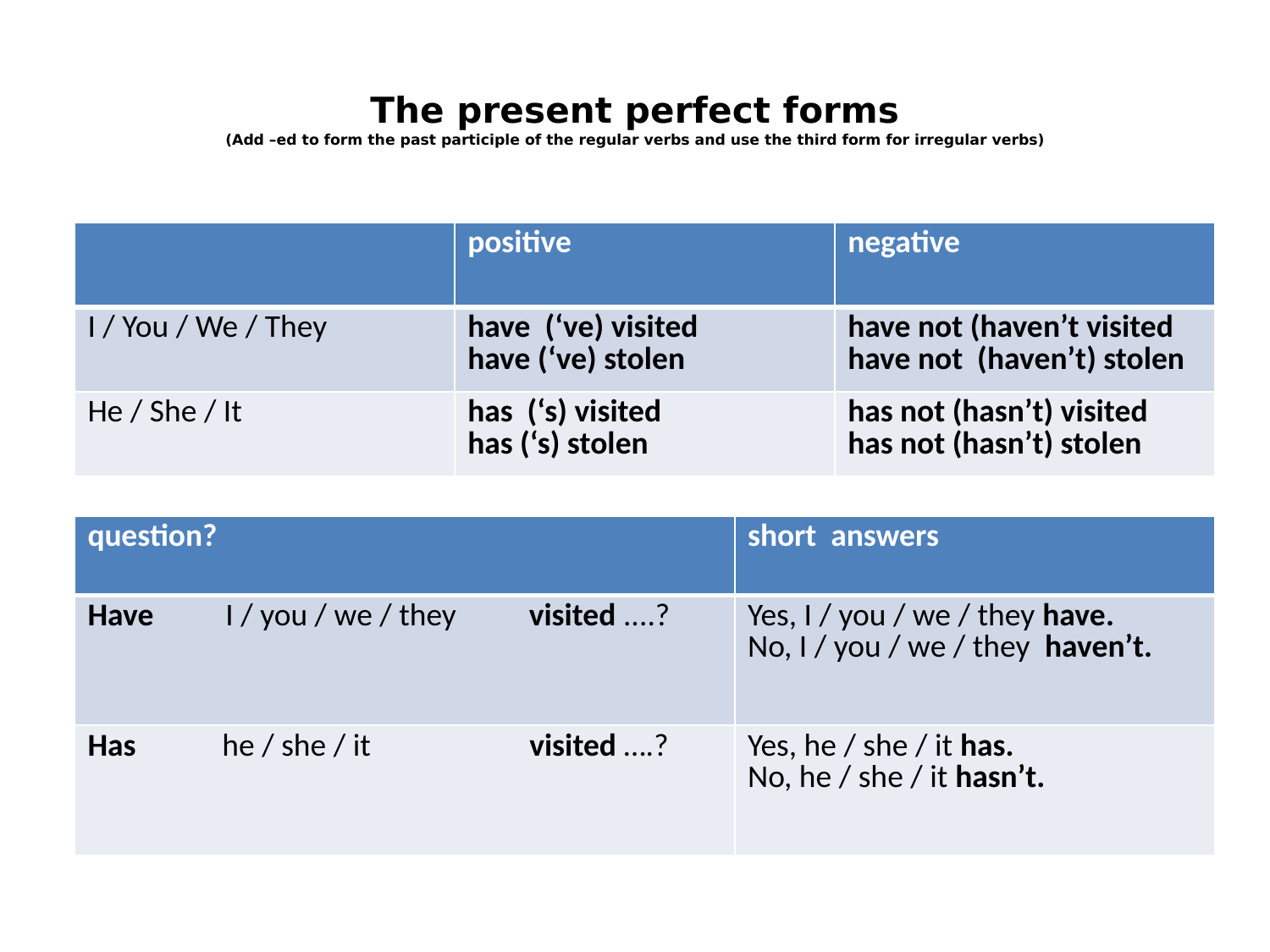

# The present perfect forms (Add –ed to form the past participle of the regular verbs and use the third form for irregular verbs)
|  | positive | negative |
| --- | --- | --- |
| I / You / We / They | have (‘ve) visited have (‘ve) stolen | have not (haven’t visited have not (haven’t) stolen |
| He / She / It | has (‘s) visited has (‘s) stolen | has not (hasn’t) visited has not (hasn’t) stolen |
| question? | short answers |
| --- | --- |
| Have I / you / we / they visited ....? | Yes, I / you / we / they have. No, I / you / we / they haven’t. |
| Has he / she / it visited ….? | Yes, he / she / it has. No, he / she / it hasn’t. |